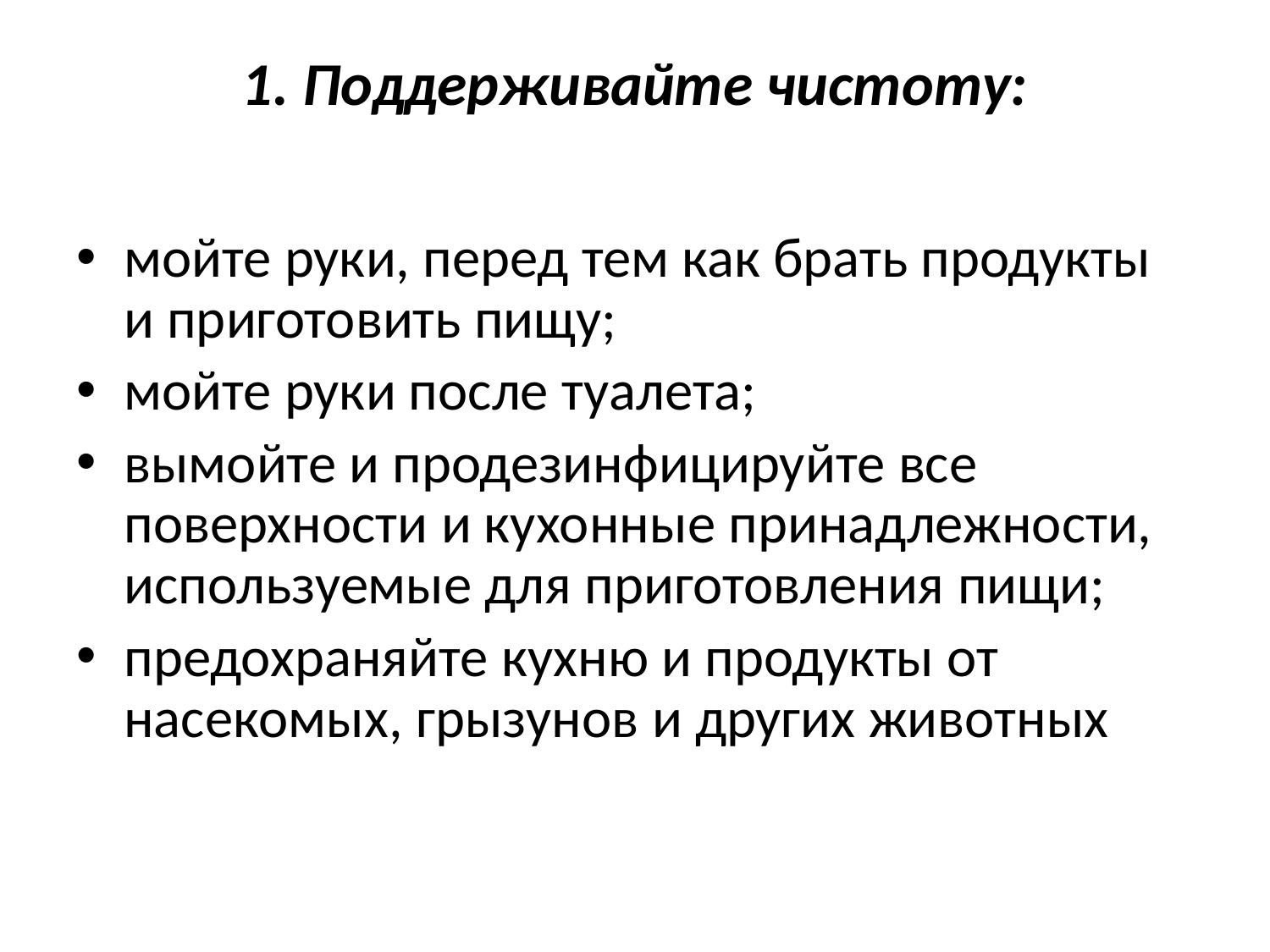

# 1. Поддерживайте чистоту:
мойте руки, перед тем как брать продукты и приготовить пищу;
мойте руки после туалета;
вымойте и продезинфицируйте все поверхности и кухонные принадлежности, используемые для приготовления пищи;
предохраняйте кухню и продукты от насекомых, грызунов и других животных